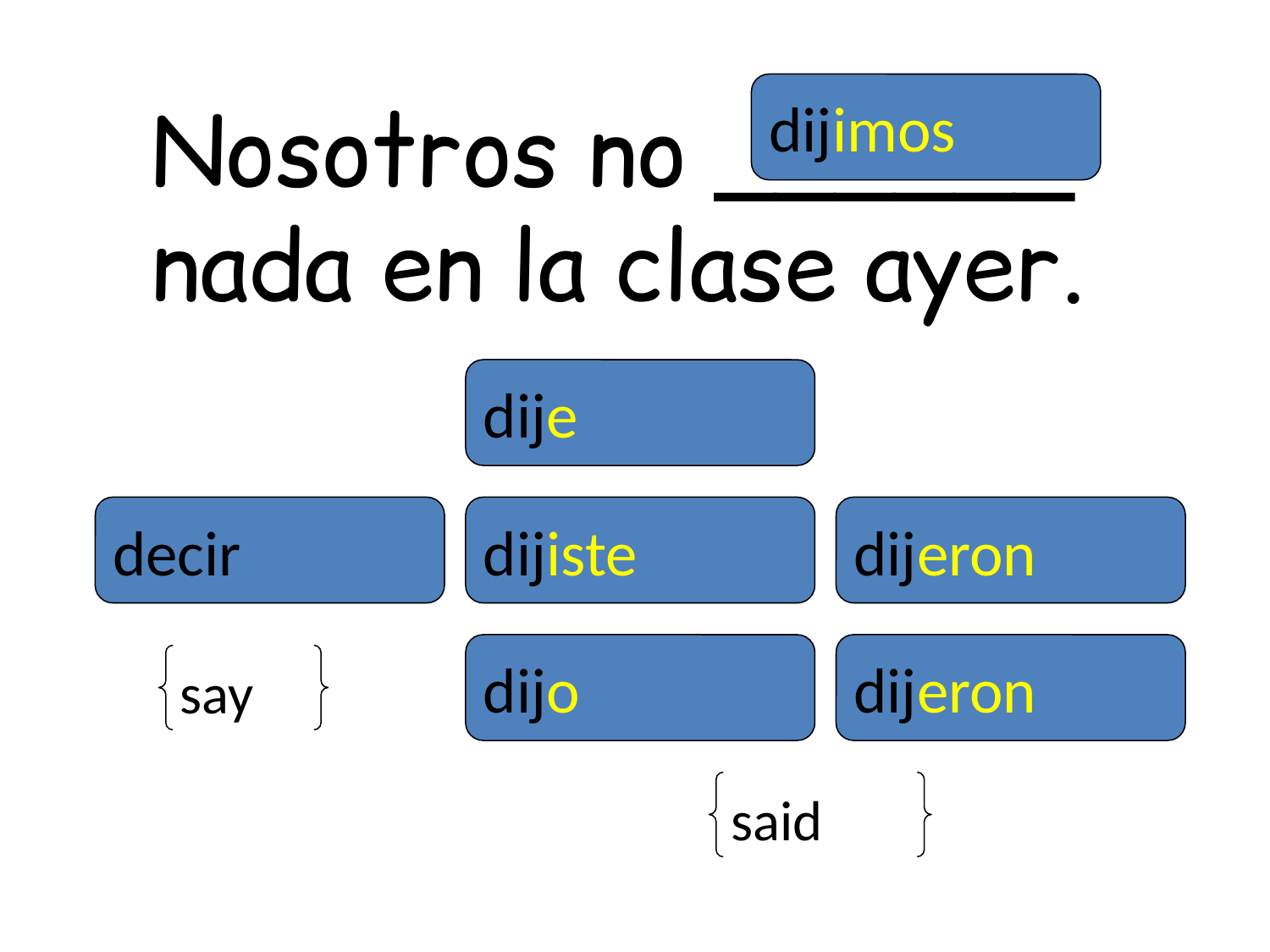

dijimos
Nosotros no ______ nada en la clase ayer.
dije
decir
dijiste
dijeron
dijo
dijeron
say
said